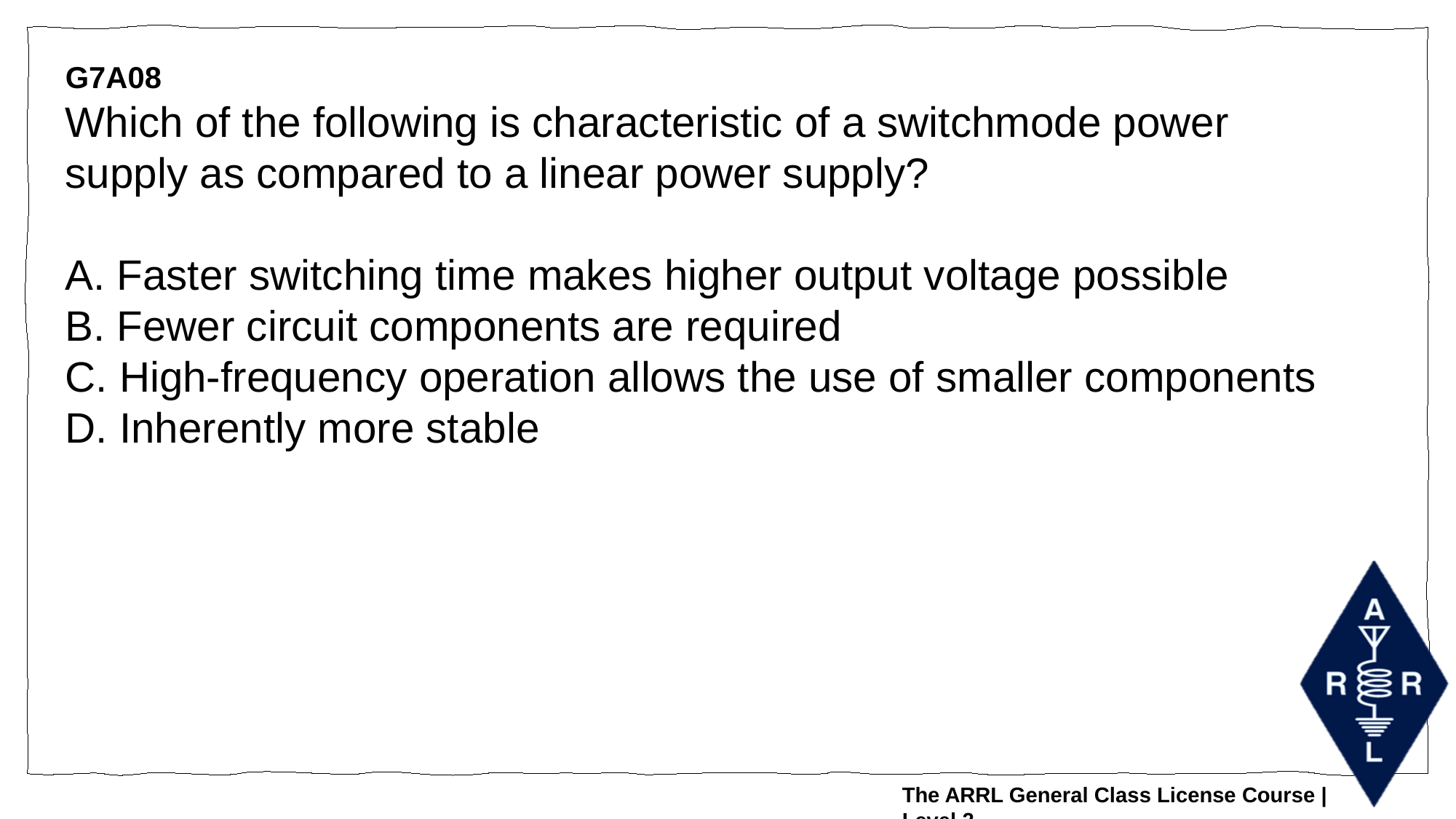

G7A08
Which of the following is characteristic of a switchmode power supply as compared to a linear power supply?

A. Faster switching time makes higher output voltage possible
B. Fewer circuit components are required
C. High-frequency operation allows the use of smaller components
D. Inherently more stable